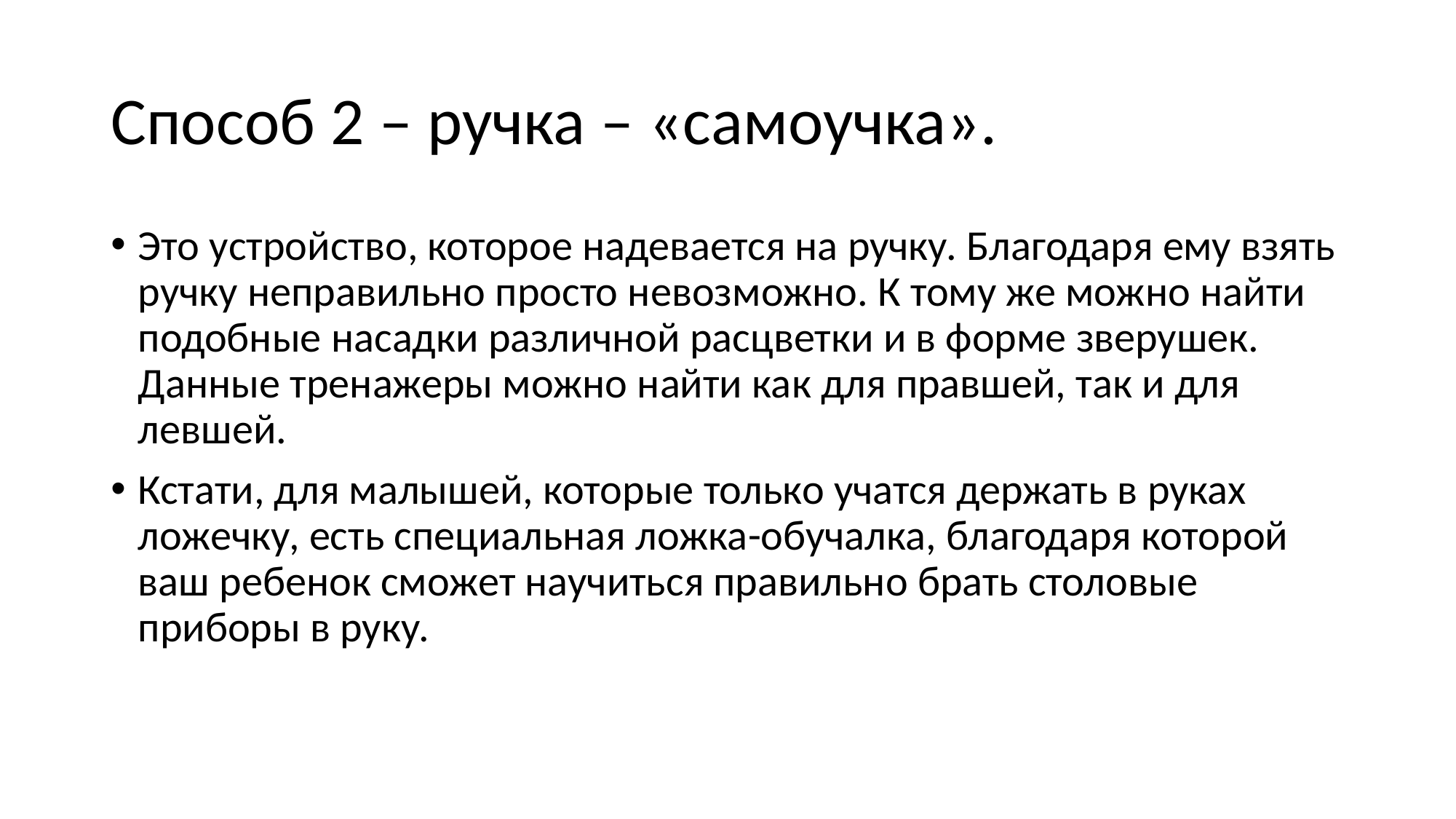

# Способ 2 – ручка – «самоучка».
Это устройство, которое надевается на ручку. Благодаря ему взять ручку неправильно просто невозможно. К тому же можно найти подобные насадки различной расцветки и в форме зверушек. Данные тренажеры можно найти как для правшей, так и для левшей.
Кстати, для малышей, которые только учатся держать в руках ложечку, есть специальная ложка-обучалка, благодаря которой ваш ребенок сможет научиться правильно брать столовые приборы в руку.